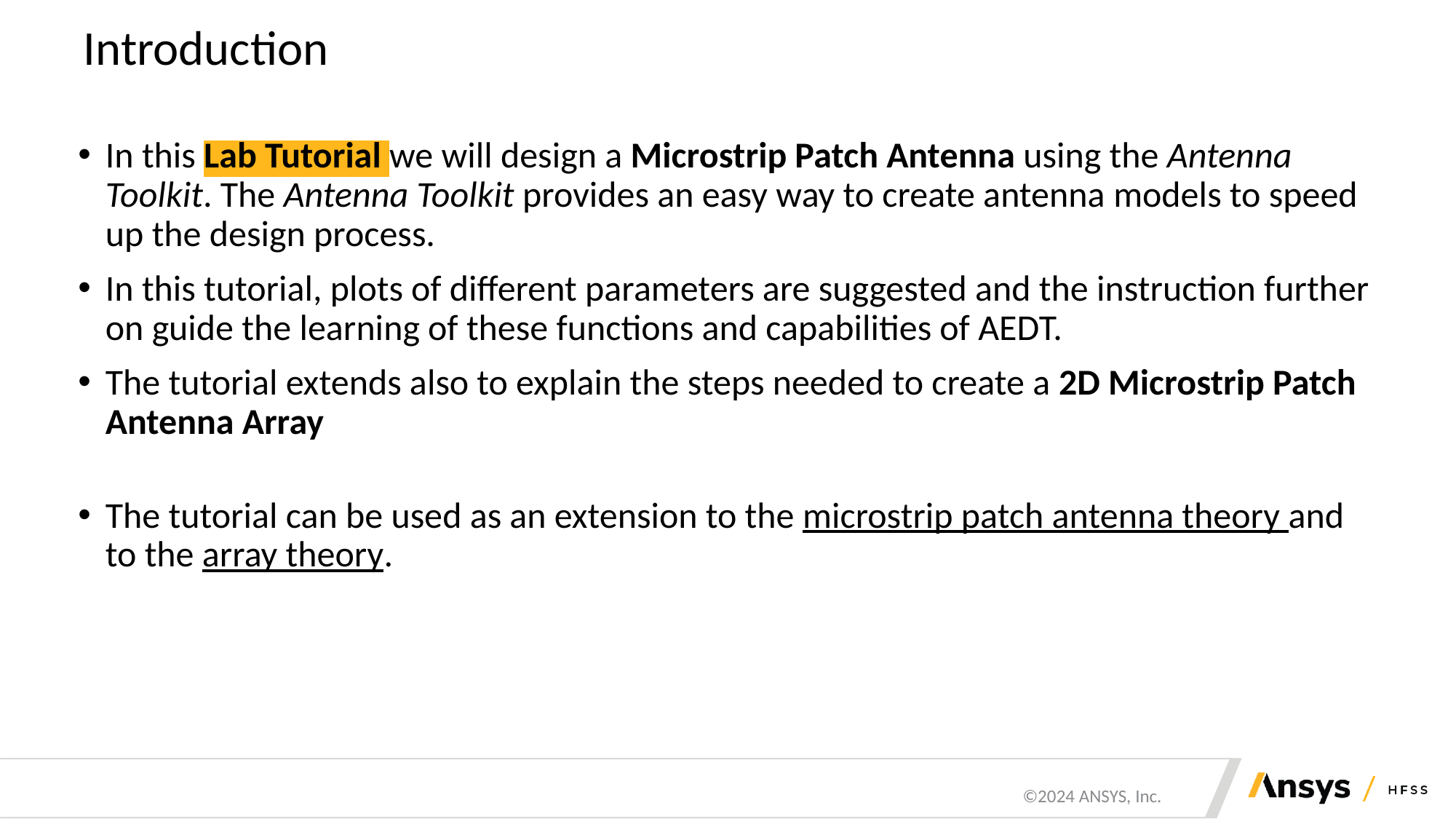

# Introduction
In this Lab Tutorial we will design a Microstrip Patch Antenna using the Antenna Toolkit. The Antenna Toolkit provides an easy way to create antenna models to speed up the design process.
In this tutorial, plots of different parameters are suggested and the instruction further on guide the learning of these functions and capabilities of AEDT.
The tutorial extends also to explain the steps needed to create a 2D Microstrip Patch Antenna Array
The tutorial can be used as an extension to the microstrip patch antenna theory and to the array theory.